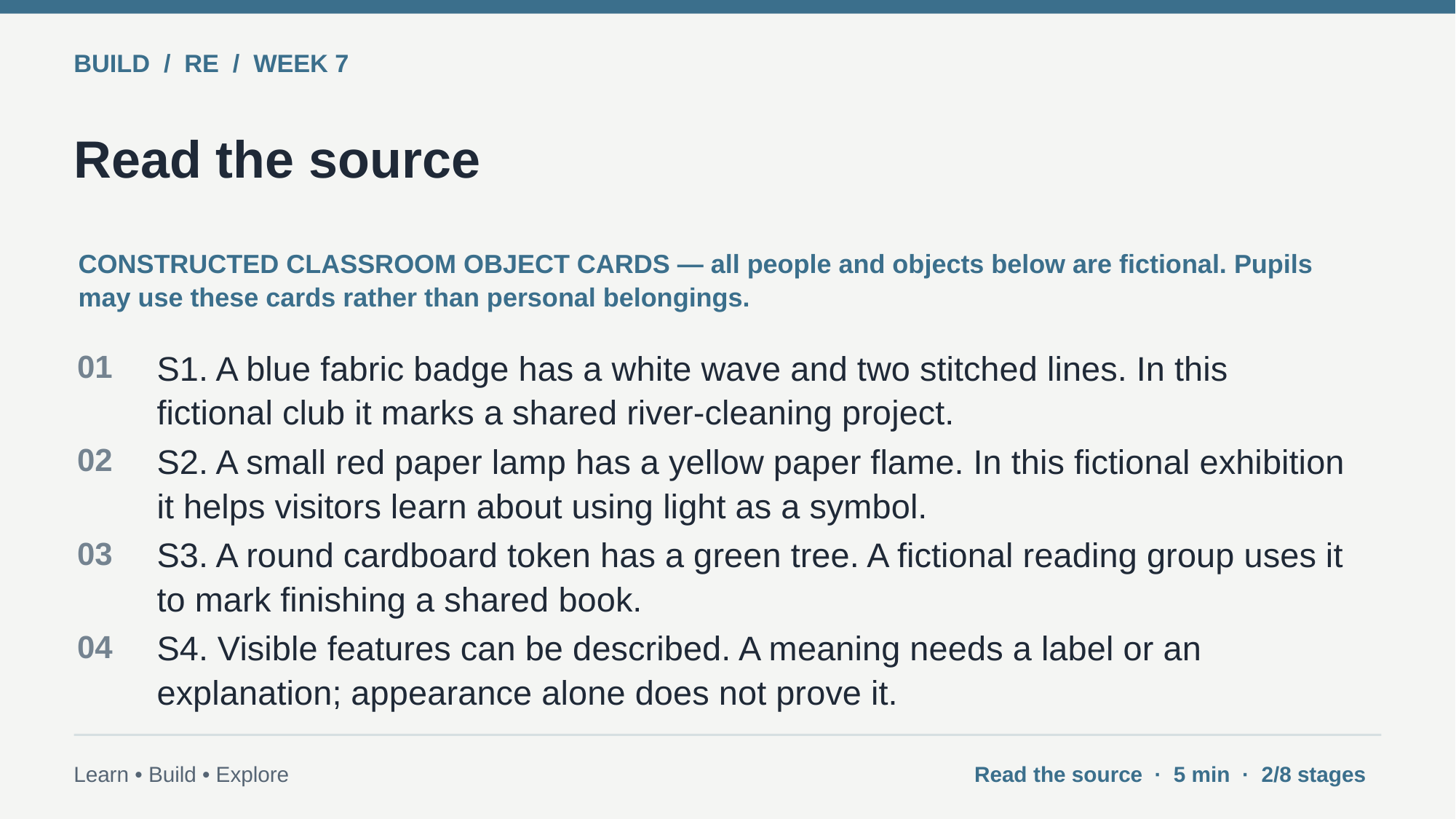

BUILD  /  RE  /  WEEK 7
Read the source
CONSTRUCTED CLASSROOM OBJECT CARDS — all people and objects below are fictional. Pupils may use these cards rather than personal belongings.
01
S1. A blue fabric badge has a white wave and two stitched lines. In this fictional club it marks a shared river-cleaning project.
02
S2. A small red paper lamp has a yellow paper flame. In this fictional exhibition it helps visitors learn about using light as a symbol.
03
S3. A round cardboard token has a green tree. A fictional reading group uses it to mark finishing a shared book.
04
S4. Visible features can be described. A meaning needs a label or an explanation; appearance alone does not prove it.

Learn • Build • Explore
Read the source  ·  5 min  ·  2/8 stages